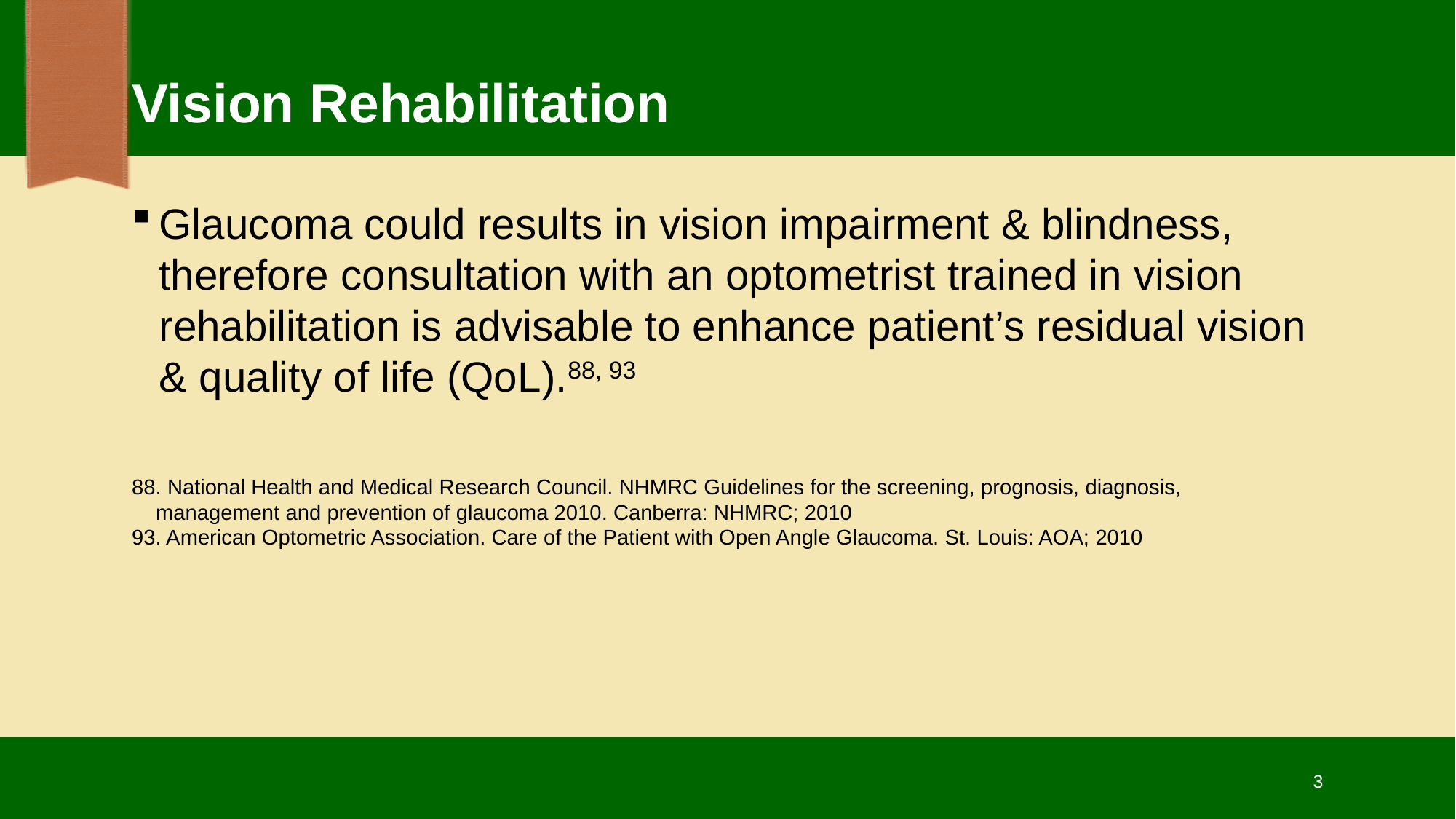

# Vision Rehabilitation
Glaucoma could results in vision impairment & blindness, therefore consultation with an optometrist trained in vision rehabilitation is advisable to enhance patient’s residual vision & quality of life (QoL).88, 93

88. National Health and Medical Research Council. NHMRC Guidelines for the screening, prognosis, diagnosis,
    management and prevention of glaucoma 2010. Canberra: NHMRC; 2010
93. American Optometric Association. Care of the Patient with Open Angle Glaucoma. St. Louis: AOA; 2010

3